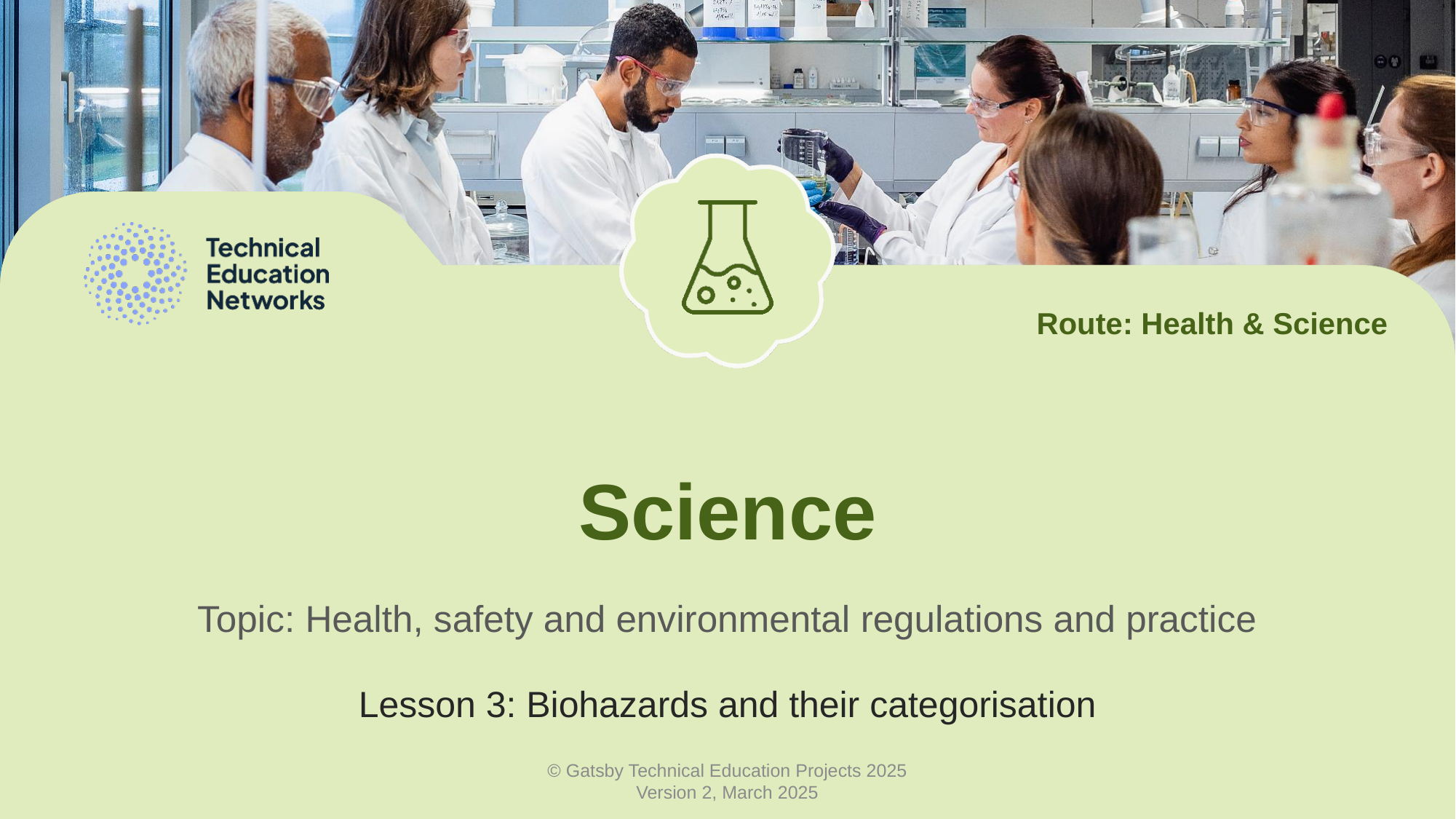

Route: Health & Science
# Science
Topic: Health, safety and environmental regulations and practice
Lesson 3: Biohazards and their categorisation